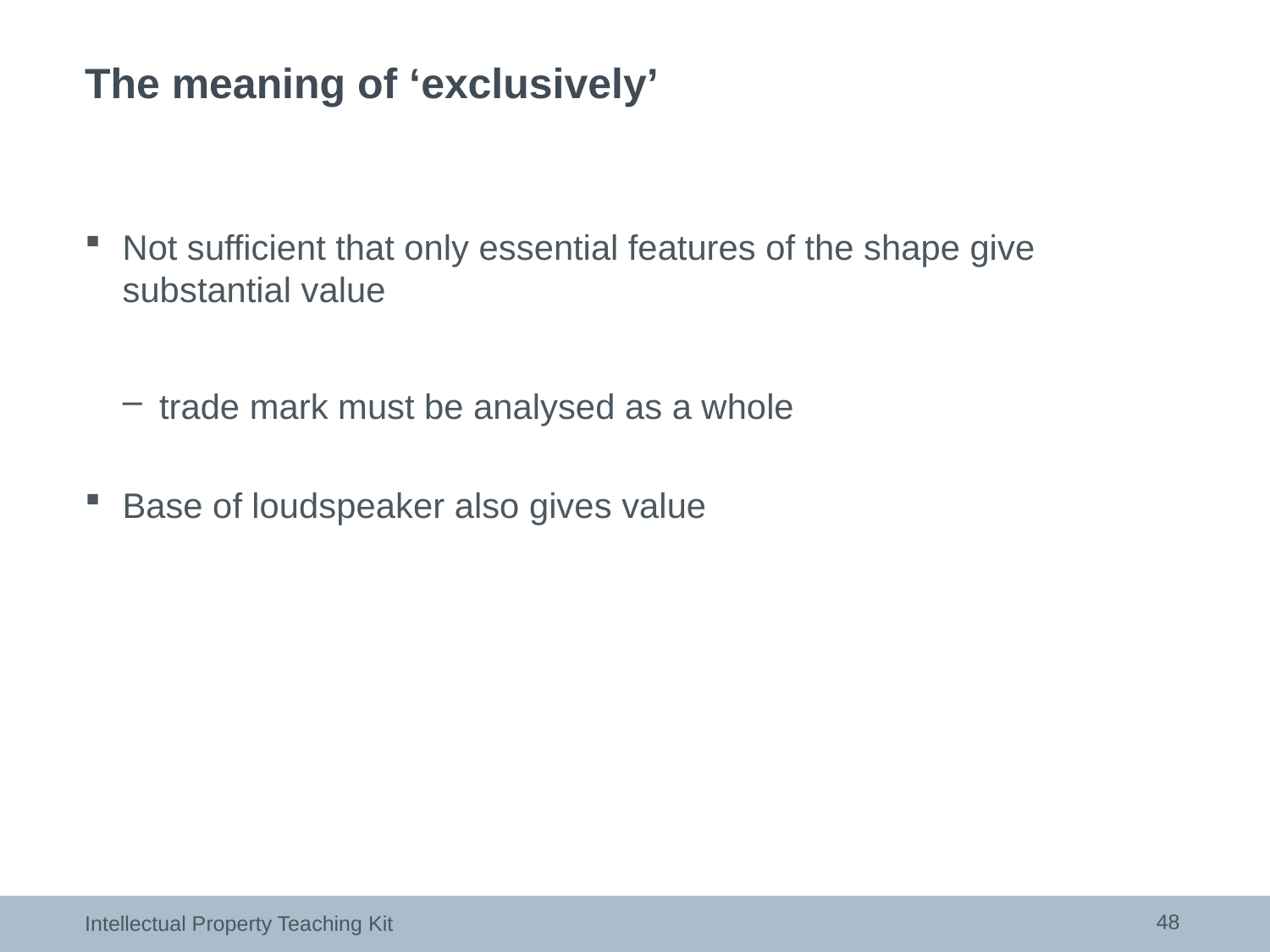

# The meaning of ‘exclusively’
Not sufficient that only essential features of the shape give substantial value

trade mark must be analysed as a whole

Base of loudspeaker also gives value
48
Intellectual Property Teaching Kit